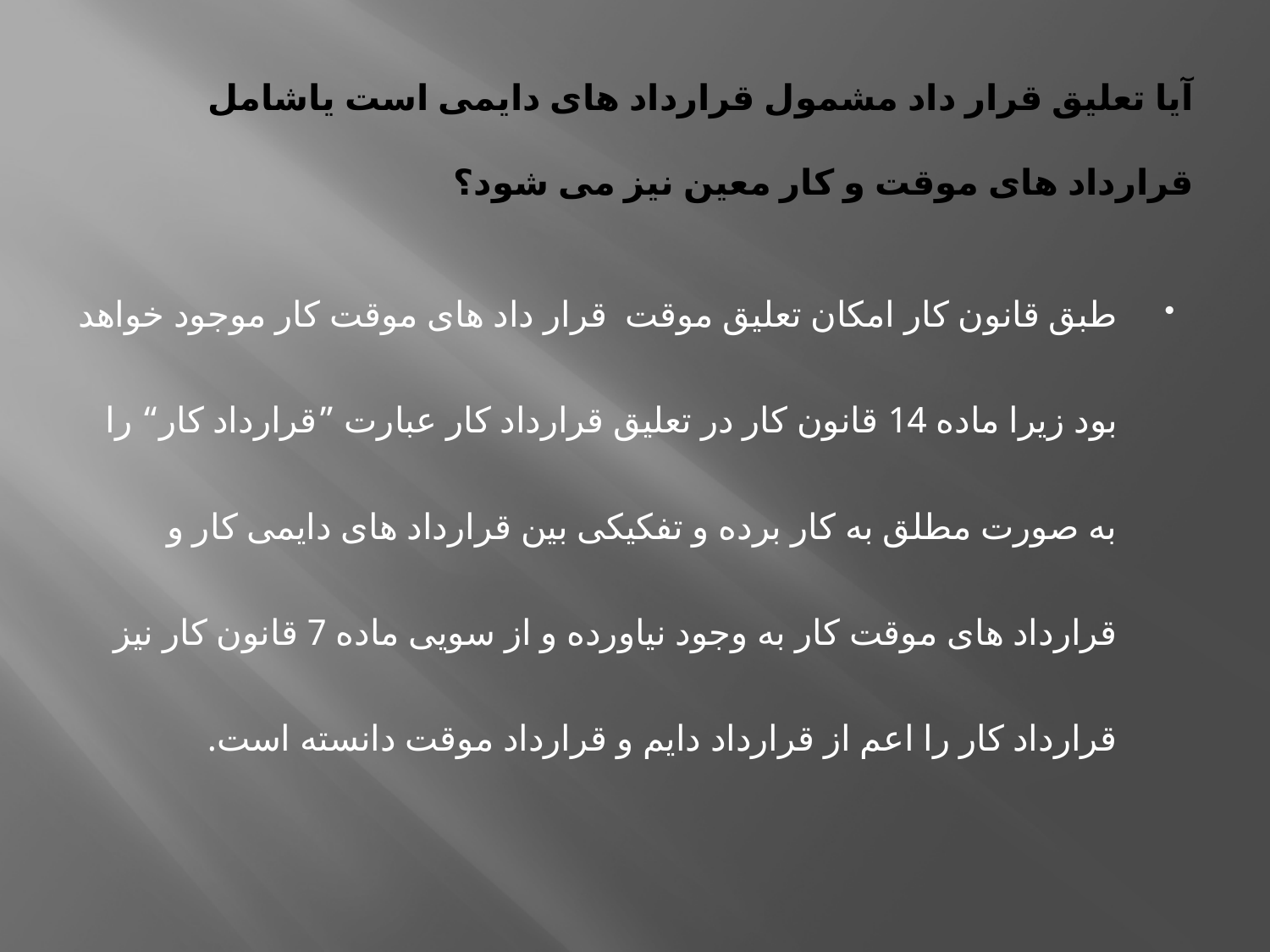

# آیا تعلیق قرار داد مشمول قرارداد های دایمی است یاشامل قرارداد های موقت و کار معین نیز می شود؟
طبق قانون کار امکان تعلیق موقت  قرار داد های موقت کار موجود خواهد بود زیرا ماده 14 قانون کار در تعلیق قرارداد کار عبارت ”قرارداد کار“ را به صورت مطلق به کار برده و تفکیکی بین قرارداد های دایمی کار و قرارداد های موقت کار به وجود نیاورده و از سویی ماده 7 قانون کار نیز قرارداد کار را اعم از قرارداد دایم و قرارداد موقت دانسته است.